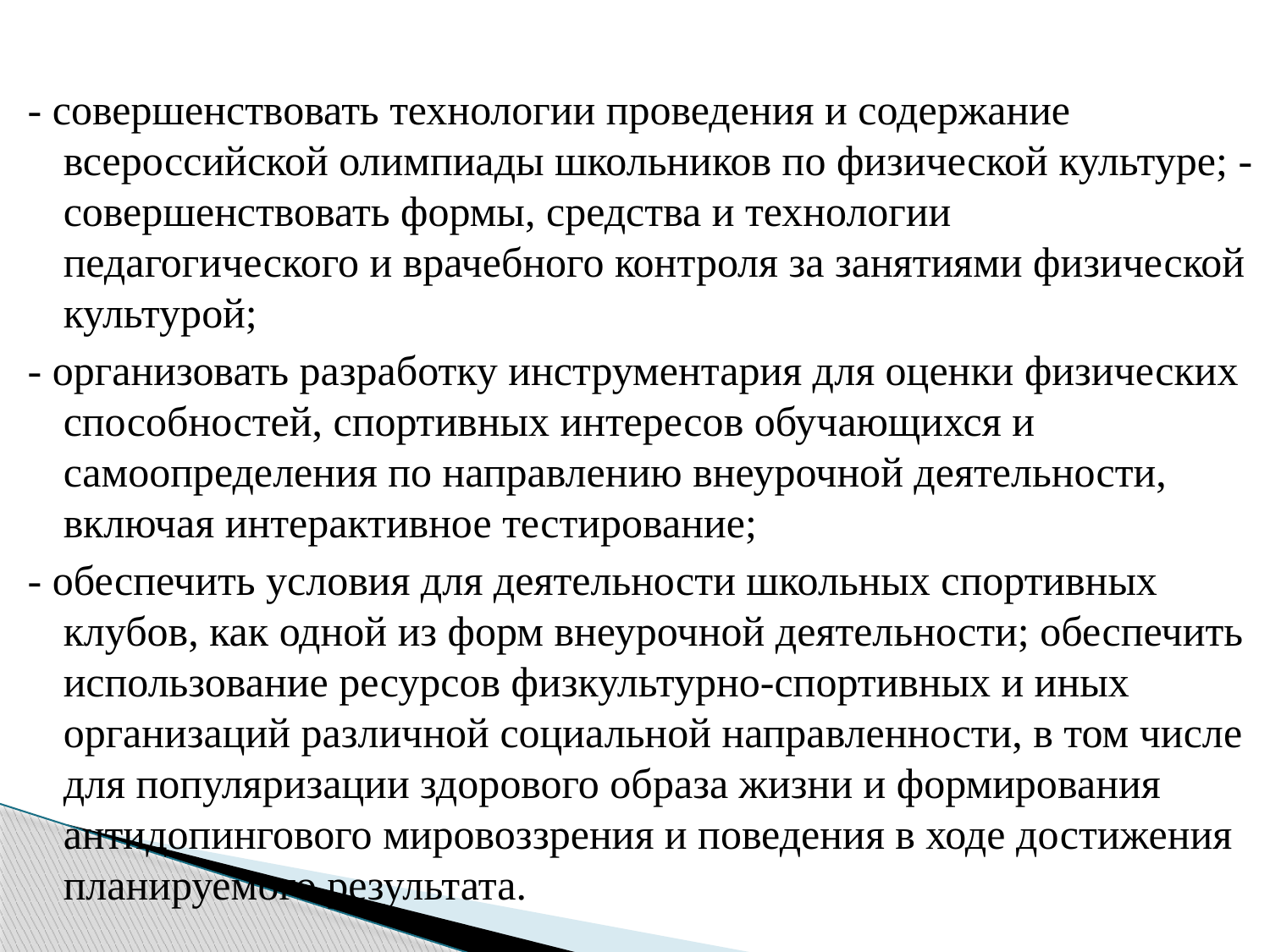

#
- совершенствовать технологии проведения и содержание всероссийской олимпиады школьников по физической культуре; - совершенствовать формы, средства и технологии педагогического и врачебного контроля за занятиями физической культурой;
- организовать разработку инструментария для оценки физических способностей, спортивных интересов обучающихся и самоопределения по направлению внеурочной деятельности, включая интерактивное тестирование;
- обеспечить условия для деятельности школьных спортивных клубов, как одной из форм внеурочной деятельности; обеспечить использование ресурсов физкультурно-спортивных и иных организаций различной социальной направленности, в том числе для популяризации здорового образа жизни и формирования антидопингового мировоззрения и поведения в ходе достижения планируемого результата.